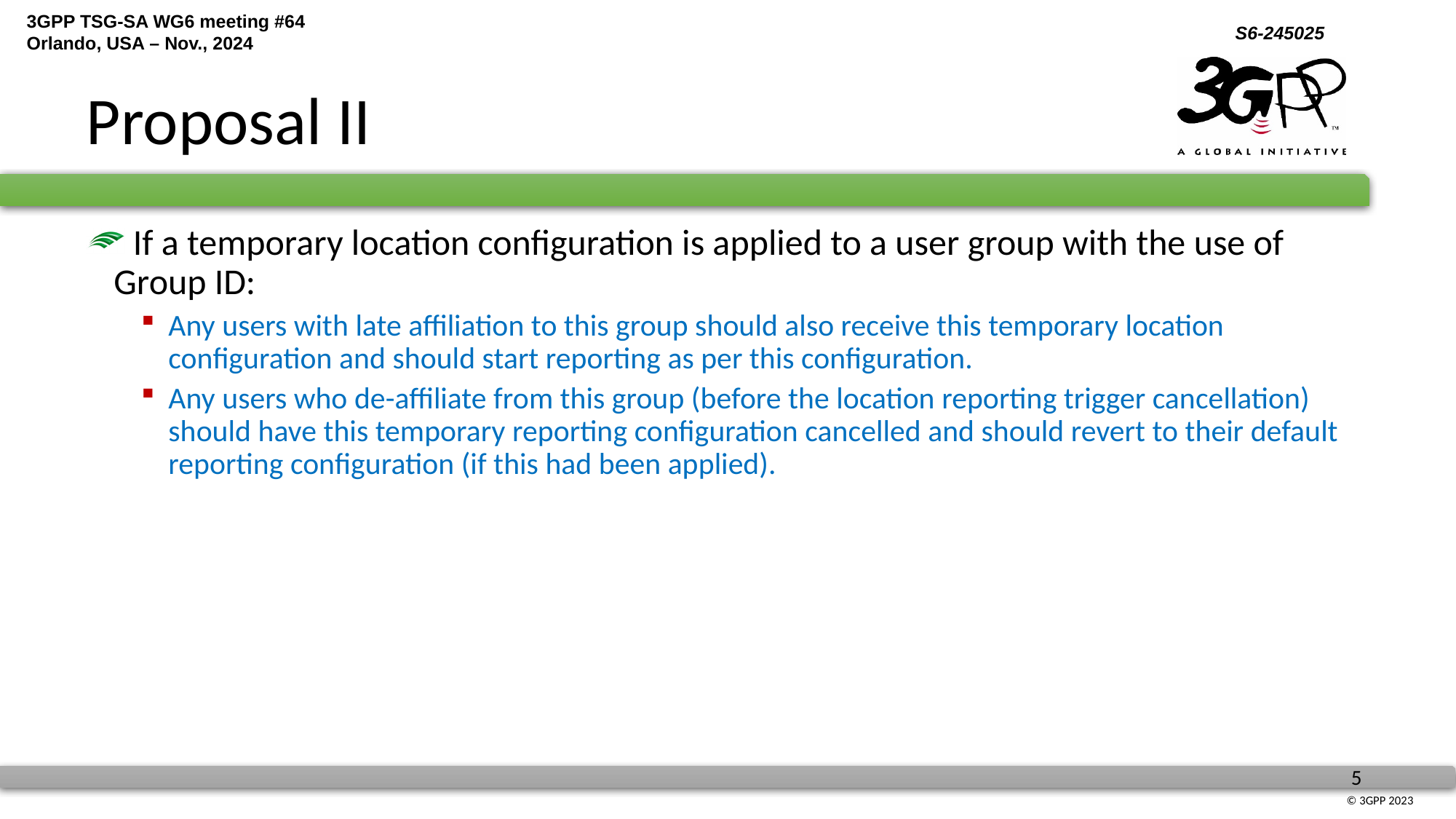

# Proposal II
 If a temporary location configuration is applied to a user group with the use of Group ID:
Any users with late affiliation to this group should also receive this temporary location configuration and should start reporting as per this configuration.
Any users who de-affiliate from this group (before the location reporting trigger cancellation) should have this temporary reporting configuration cancelled and should revert to their default reporting configuration (if this had been applied).